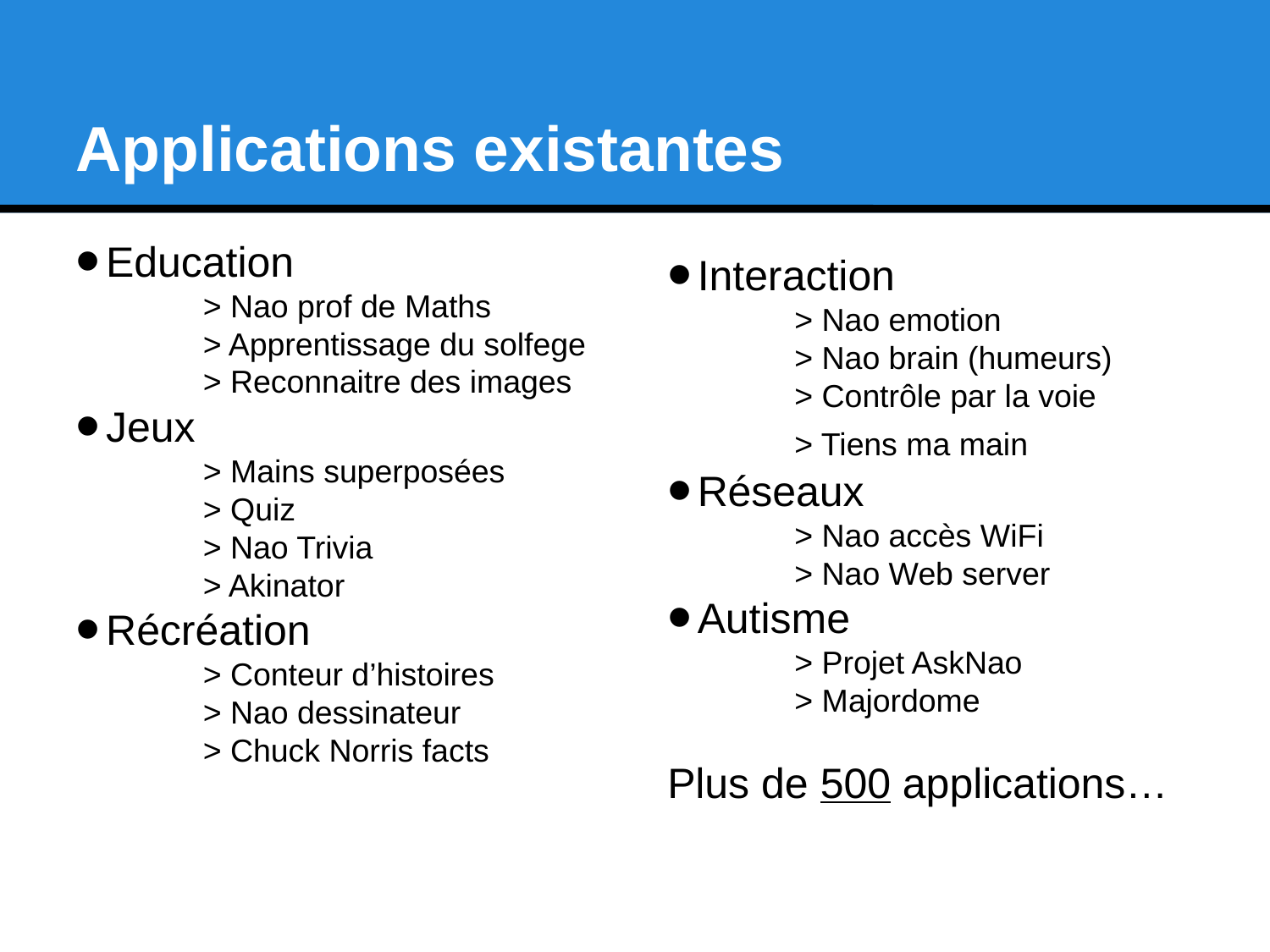

Applications existantes
Education
	> Nao prof de Maths
	> Apprentissage du solfege
	> Reconnaitre des images
Jeux
	> Mains superposées
	> Quiz
	> Nao Trivia
	> Akinator
Récréation
	> Conteur d’histoires
	> Nao dessinateur
	> Chuck Norris facts

Interaction
	> Nao emotion
	> Nao brain (humeurs)
	> Contrôle par la voie
	> Tiens ma main
Réseaux
	> Nao accès WiFi
	> Nao Web server
Autisme
	> Projet AskNao
	> Majordome

Plus de 500 applications…